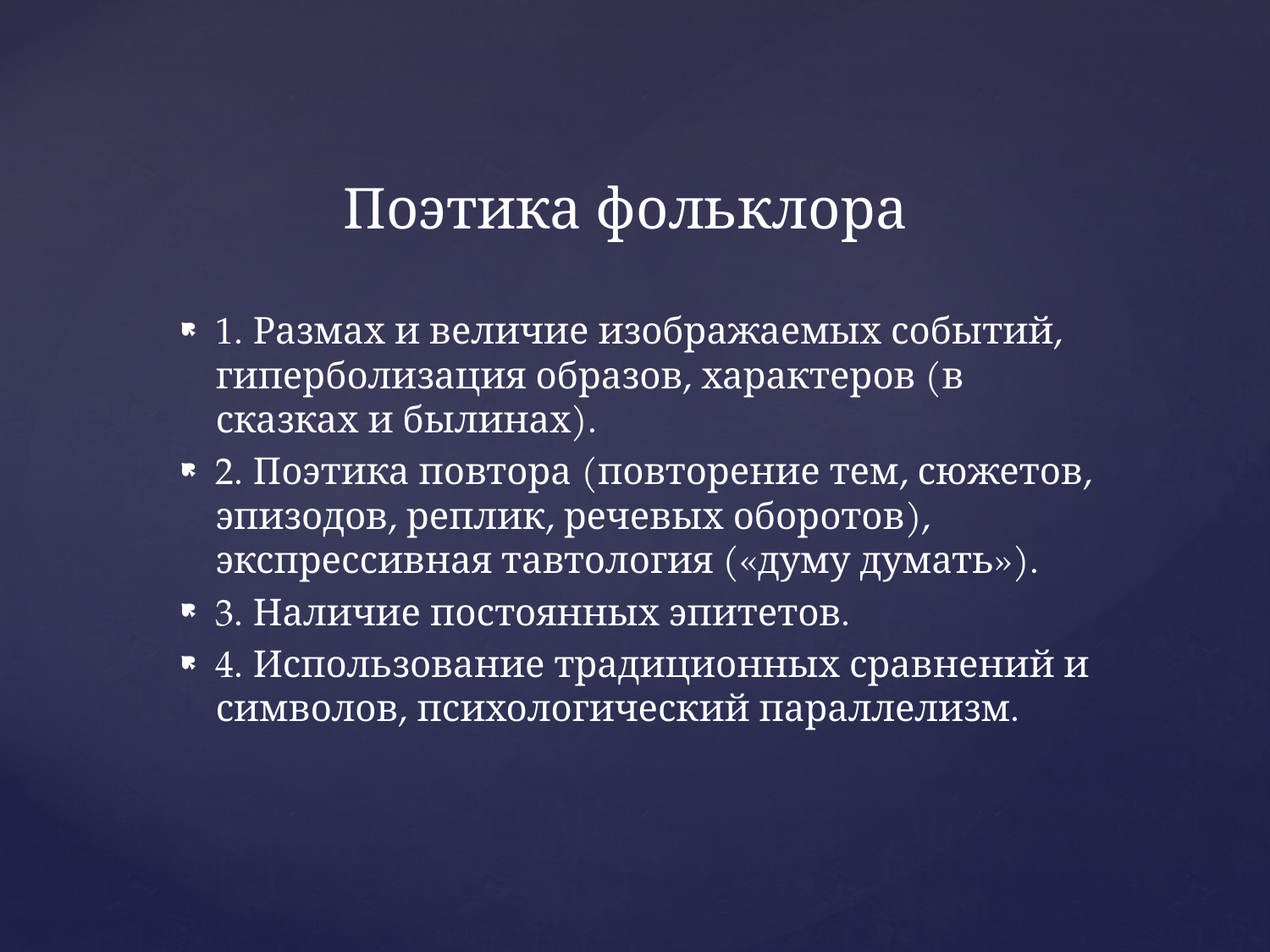

# Поэтика фольклора
1. Размах и величие изображаемых событий, гиперболизация образов, характеров (в сказках и былинах).
2. Поэтика повтора (повторение тем, сюжетов, эпизодов, реплик, речевых оборотов), экспрессивная тавтология («думу думать»).
3. Наличие постоянных эпитетов.
4. Использование традиционных сравнений и символов, психологический параллелизм.